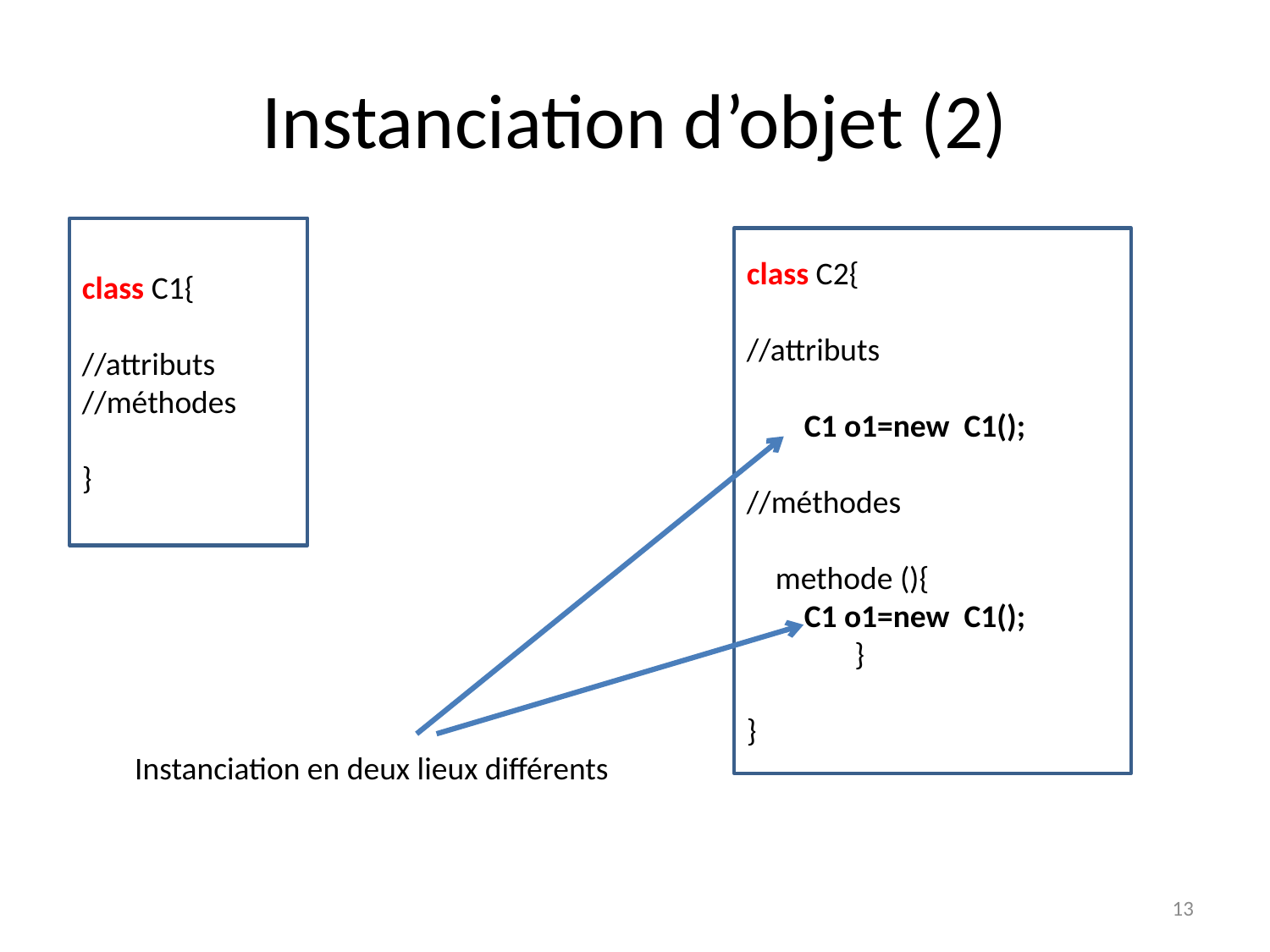

# Instanciation d’objet (2)
class C1{

//attributs
//méthodes

}
class C2{

//attributs

        C1 o1=new  C1();

//méthodes

    methode (){
        C1 o1=new  C1();
               }

}
Instanciation en deux lieux différents
13